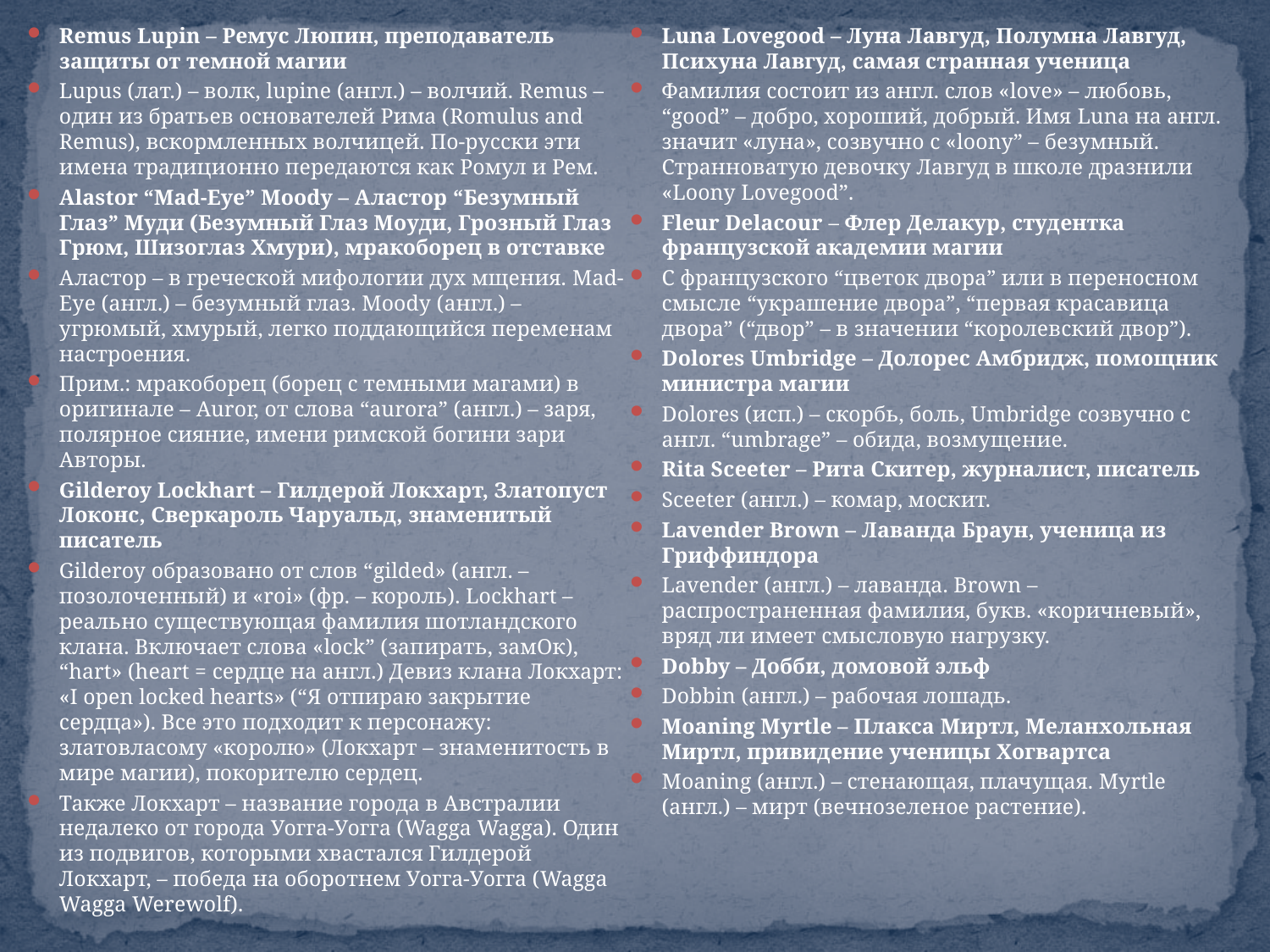

Remus Lupin – Ремус Люпин, преподаватель защиты от темной магии
Lupus (лат.) – волк, lupine (англ.) – волчий. Remus – один из братьев основателей Рима (Romulus and Remus), вскормленных волчицей. По-русски эти имена традиционно передаются как Ромул и Рем.
Alastor “Mad-Eye” Moody – Аластор “Безумный Глаз” Муди (Безумный Глаз Моуди, Грозный Глаз Грюм, Шизоглаз Хмури), мракоборец в отставке
Аластор – в греческой мифологии дух мщения. Mad-Eye (англ.) – безумный глаз. Moody (англ.) – угрюмый, хмурый, легко поддающийся переменам настроения.
Прим.: мракоборец (борец с темными магами) в оригинале – Auror, от слова “aurora” (англ.) – заря, полярное сияние, имени римской богини зари Авторы.
Gilderoy Lockhart – Гилдерой Локхарт, Златопуст Локонс, Сверкароль Чаруальд, знаменитый писатель
Gilderoy образовано от слов “gilded» (англ. – позолоченный) и «roi» (фр. – король). Lockhart – реально существующая фамилия шотландского клана. Включает слова «lock” (запирать, замОк), “hart» (heart = сердце на англ.) Девиз клана Локхарт: «I open locked hearts» (“Я отпираю закрытие сердца»). Все это подходит к персонажу: златовласому «королю» (Локхарт – знаменитость в мире магии), покорителю сердец.
Также Локхарт – название города в Австралии недалеко от города Уогга-Уогга (Wagga Wagga). Один из подвигов, которыми хвастался Гилдерой Локхарт, – победа на оборотнем Уогга-Уогга (Wagga Wagga Werewolf).
Luna Lovegood – Луна Лавгуд, Полумна Лавгуд, Психуна Лавгуд, самая странная ученица
Фамилия состоит из англ. слов «love» – любовь, “good” – добро, хороший, добрый. Имя Luna на англ. значит «луна», созвучно с «loony” – безумный. Странноватую девочку Лавгуд в школе дразнили «Loony Lovegood”.
Fleur Delacour – Флер Делакур, студентка французской академии магии
С французского “цветок двора” или в переносном смысле “украшение двора”, “первая красавица двора” (“двор” – в значении “королевский двор”).
Dolores Umbridge – Долорес Амбридж, помощник министра магии
Dolores (исп.) – скорбь, боль, Umbridge созвучно с англ. “umbrage” – обида, возмущение.
Rita Sceeter – Рита Скитер, журналист, писатель
Sceeter (англ.) – комар, москит.
Lavender Brown – Лаванда Браун, ученица из Гриффиндора
Lavender (англ.) – лаванда. Brown – распространенная фамилия, букв. «коричневый», вряд ли имеет смысловую нагрузку.
Dobby – Добби, домовой эльф
Dobbin (англ.) – рабочая лошадь.
Moaning Myrtle – Плакса Миртл, Меланхольная Миртл, привидение ученицы Хогвартса
Moaning (англ.) – стенающая, плачущая. Myrtle (англ.) – мирт (вечнозеленое растение).